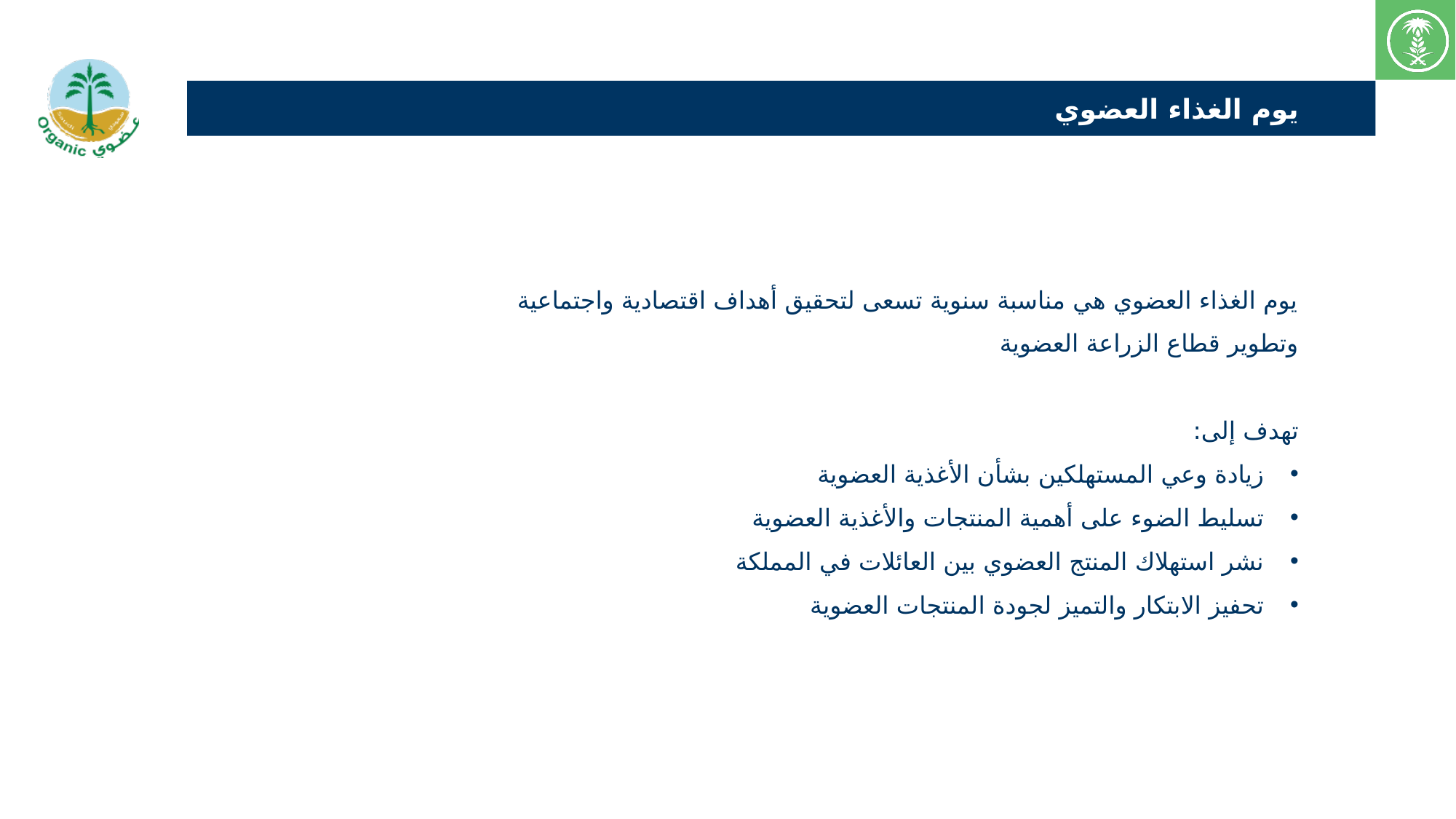

يوم الغذاء العضوي
يوم الغذاء العضوي هي مناسبة سنوية تسعى لتحقيق أهداف اقتصادية واجتماعية
وتطوير قطاع الزراعة العضوية

تهدف إلى:
زيادة وعي المستهلكين بشأن الأغذية العضوية
تسليط الضوء على أهمية المنتجات والأغذية العضوية
نشر استهلاك المنتج العضوي بين العائلات في المملكة
تحفيز الابتكار والتميز لجودة المنتجات العضوية